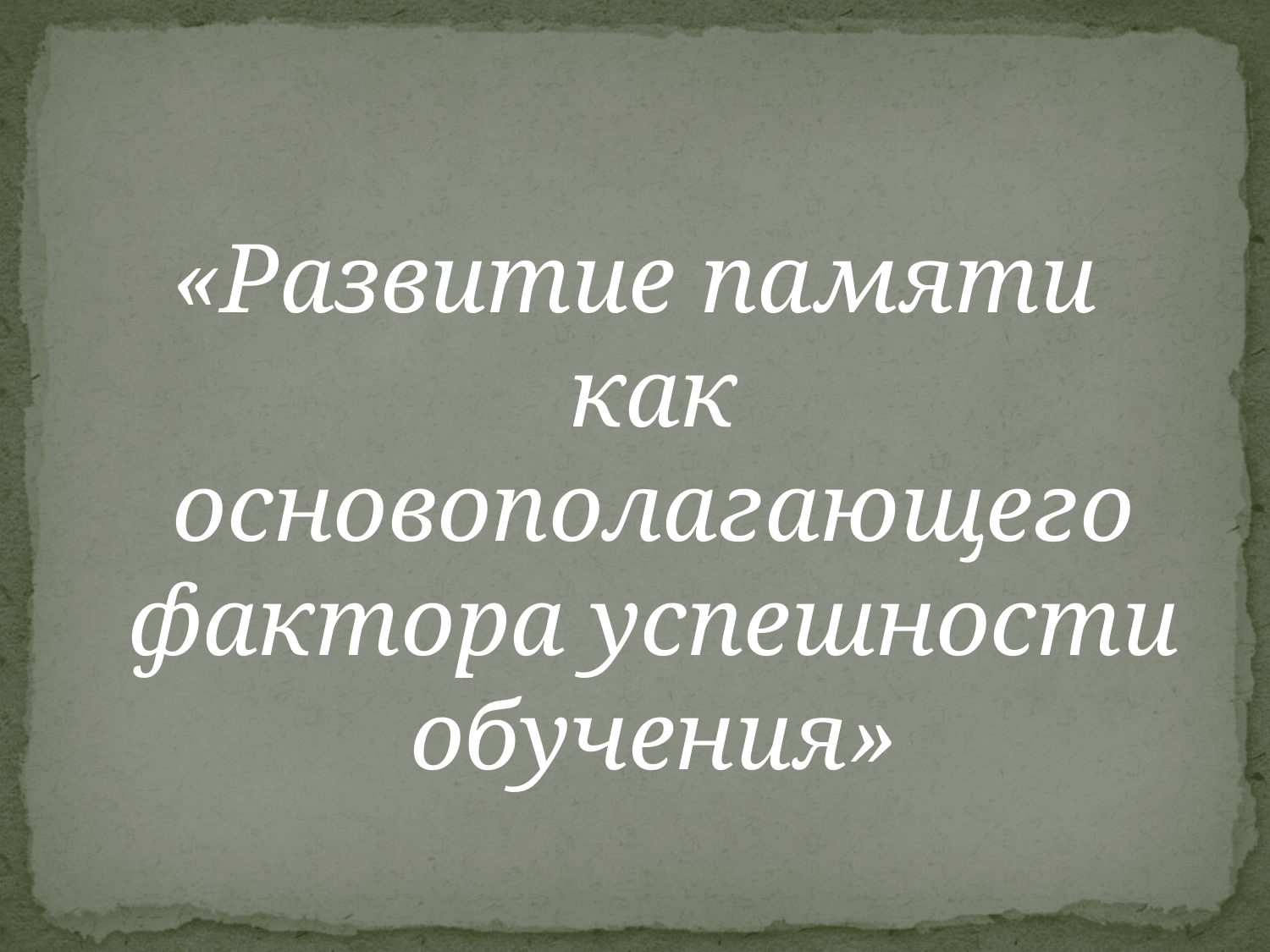

#
«Развитие памяти как основополагающего фактора успешности обучения»